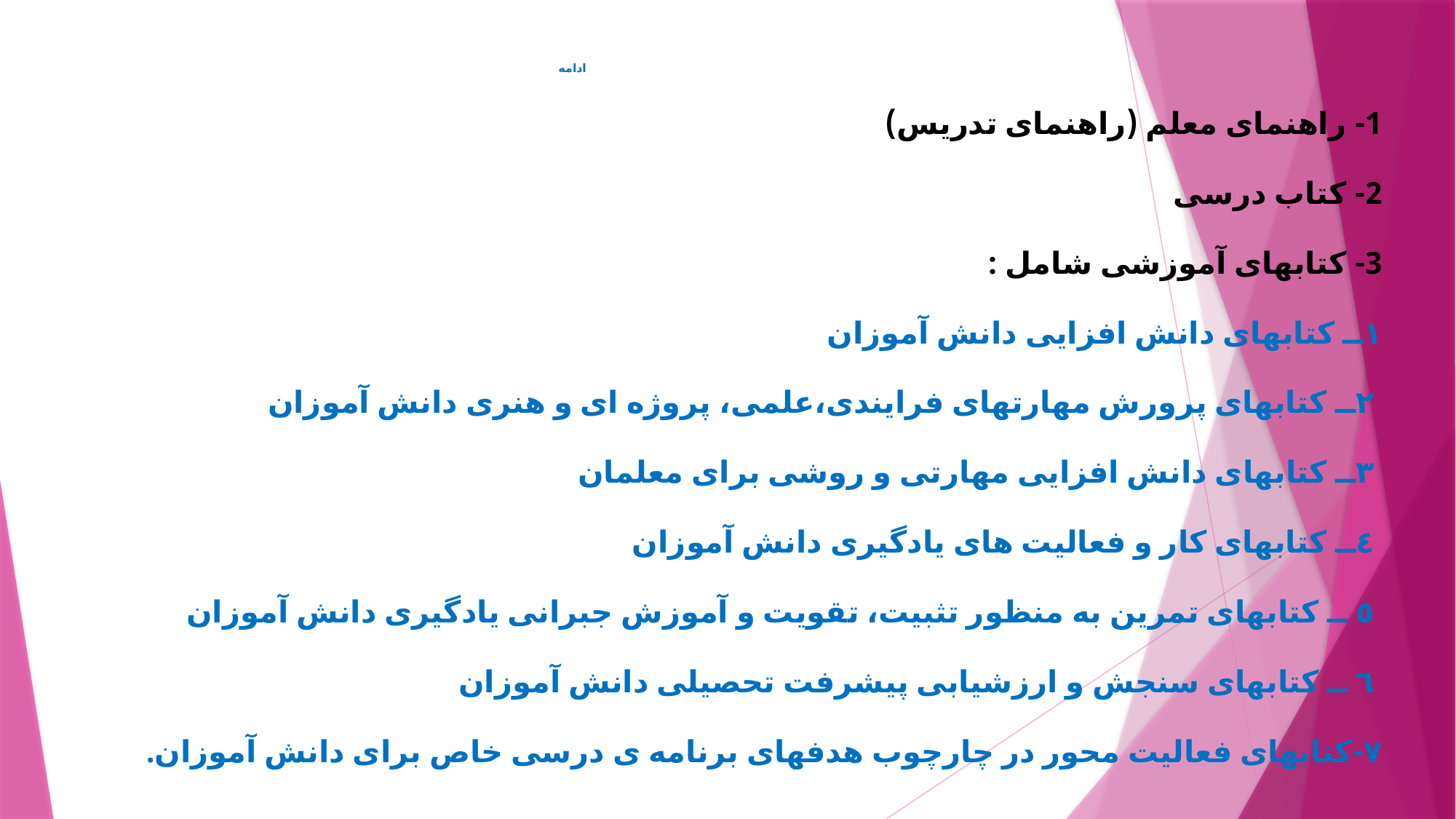

# ادامه
1- راهنمای معلم (راهنمای تدريس)
2- کتاب درسی
3- کتابهای آموزشی شامل :
١ــ کتابهای دانش افزايی دانش آموزان
 ٢ــ کتابهای پرورش مهارتهای فرايندی،علمی، پروژه ای و هنری دانش آموزان
 ٣ــ کتابهای دانش افزايی مهارتی و روشی برای معلمان
 ٤ــ کتابهای کار و فعاليت های يادگيری دانش آموزان
 ٥ ــ کتابهای تمرين به منظور تثبيت، تقويت و آموزش جبرانی يادگيری دانش آموزان
 ٦ ــ کتابهای سنجش و ارزشيابی پيشرفت تحصيلی دانش آموزان
٧-کتابهای فعاليت محور در چارچوب هدفهای برنامه ی درسی خاص برای دانش آموزان.